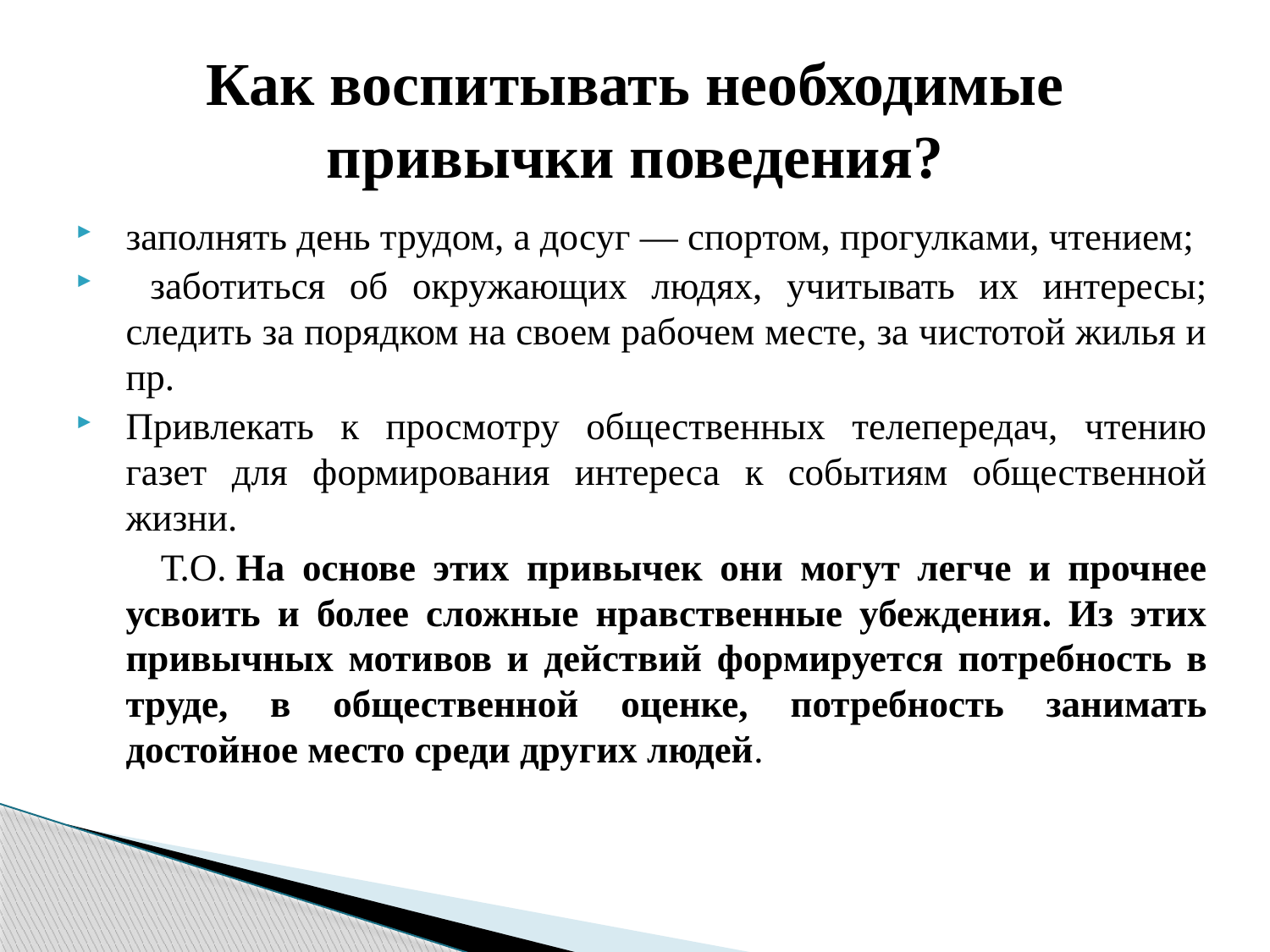

# Как воспитывать необходимые привычки поведения?
заполнять день трудом, а досуг — спортом, прогулками, чтением;
 заботиться об окружающих людях, учитывать их интересы; следить за порядком на своем рабочем месте, за чистотой жилья и пр.
Привлекать к просмотру общественных телепередач, чтению газет для формирования интереса к событиям общественной жизни.
Т.О. На основе этих привычек они могут легче и прочнее усвоить и более сложные нравственные убеждения. Из этих привычных мотивов и действий формируется потребность в труде, в общественной оценке, потребность занимать достойное место среди других людей.